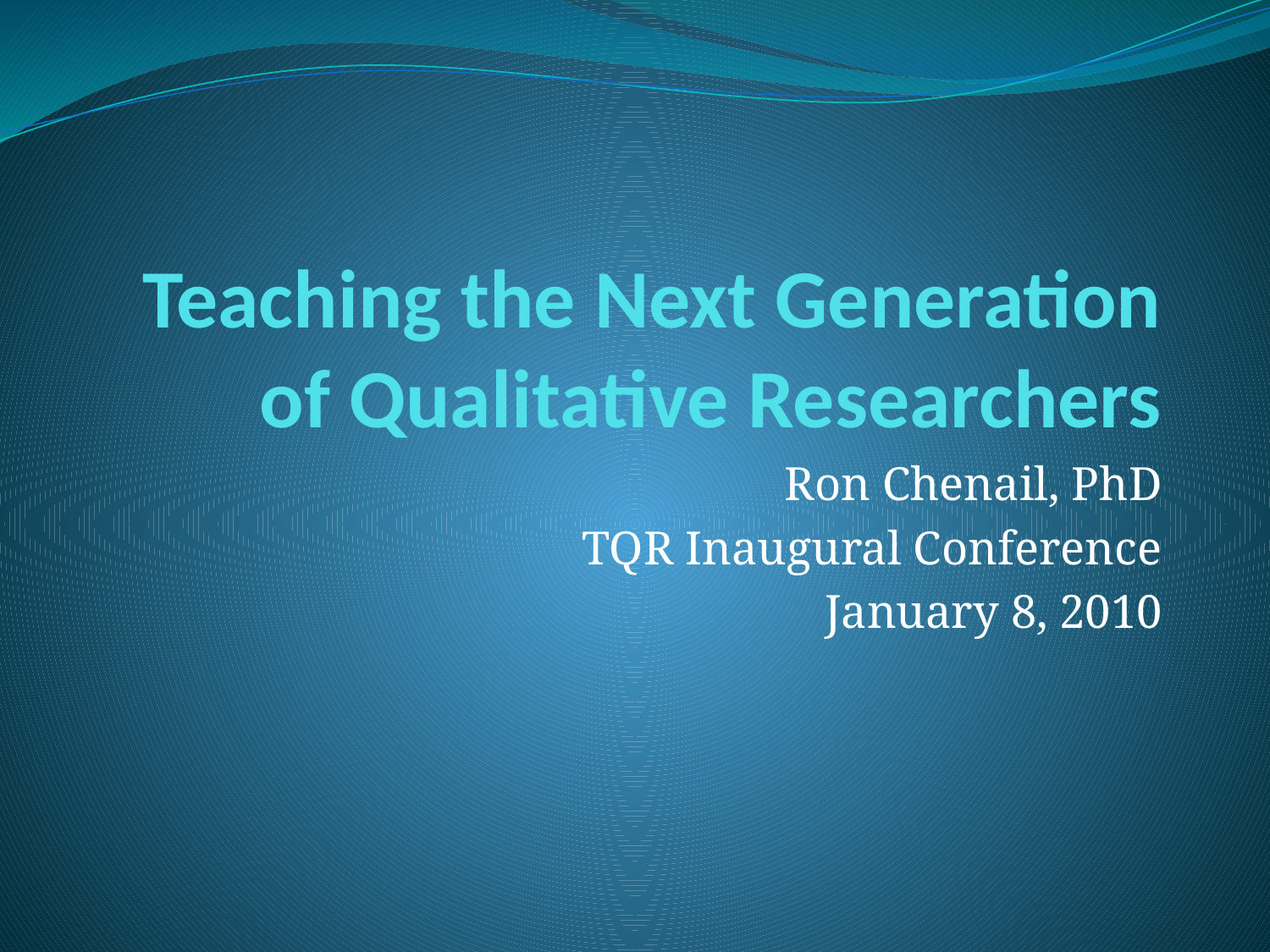

# Teaching the Next Generation of Qualitative Researchers
Ron Chenail, PhD
TQR Inaugural Conference
January 8, 2010